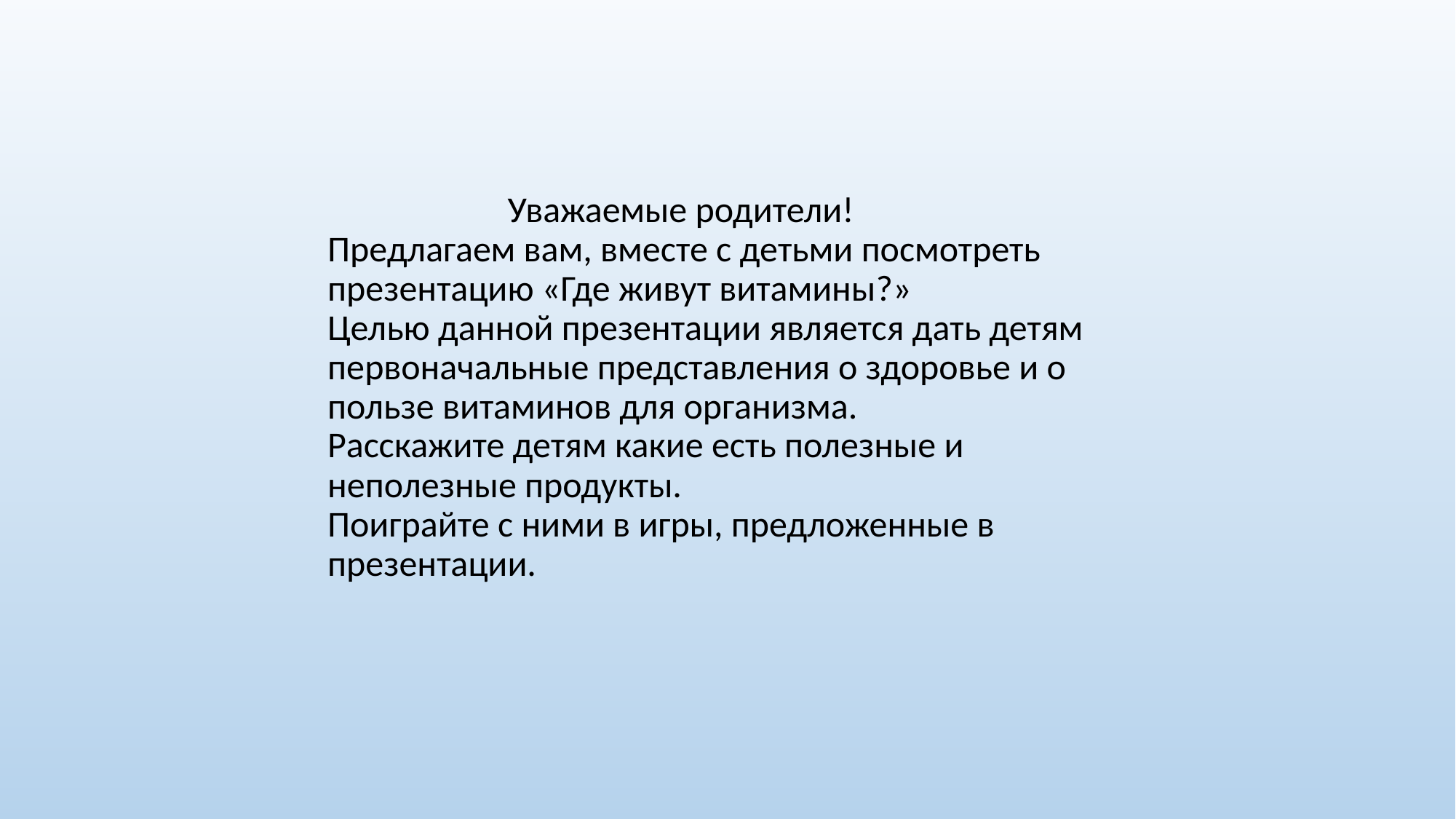

# Уважаемые родители! Предлагаем вам, вместе с детьми посмотреть презентацию «Где живут витамины?» Целью данной презентации является дать детям первоначальные представления о здоровье и о пользе витаминов для организма. Расскажите детям какие есть полезные и неполезные продукты. Поиграйте с ними в игры, предложенные в презентации.